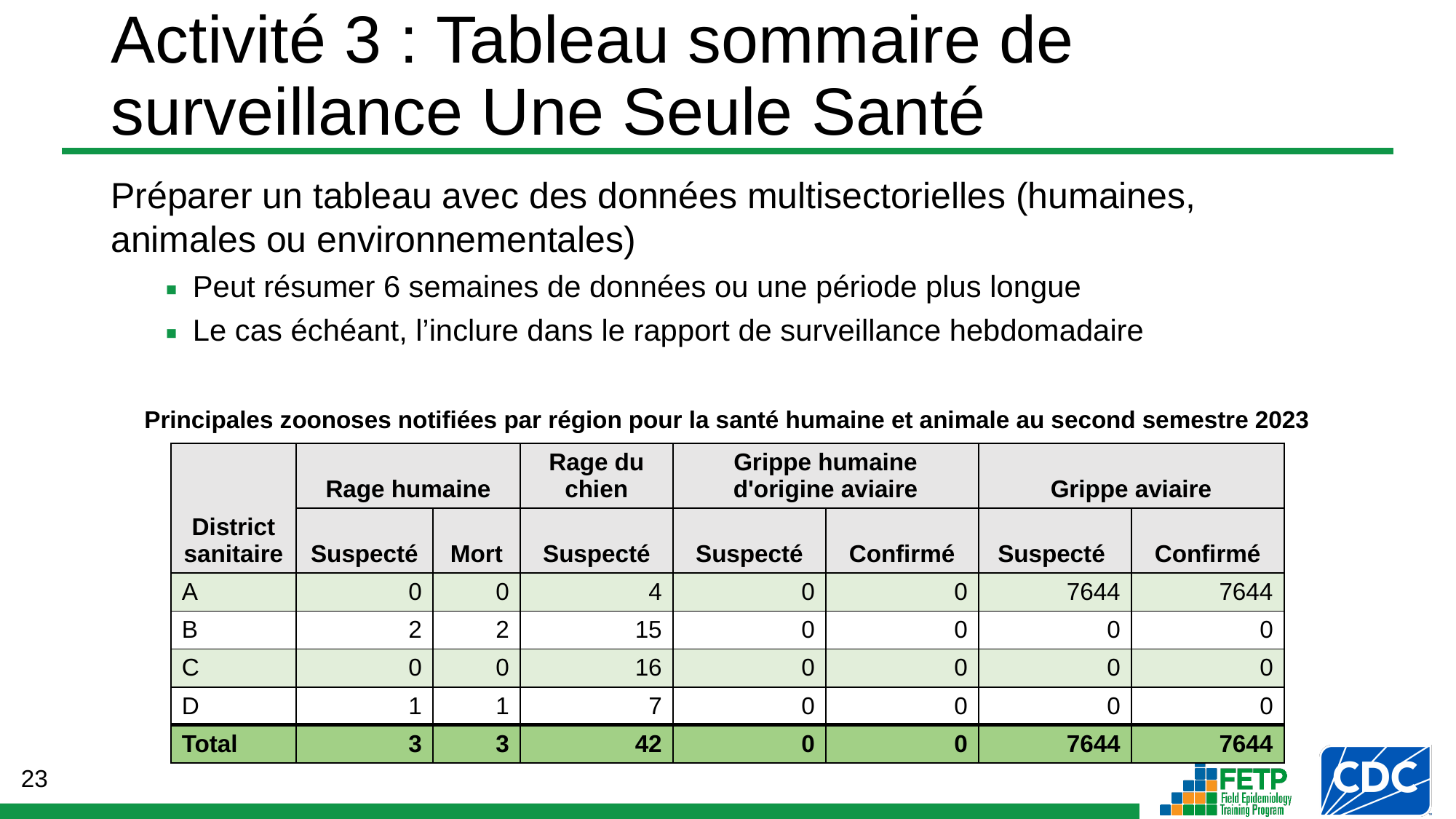

# Activité 3 : Tableau sommaire de surveillance Une Seule Santé
Préparer un tableau avec des données multisectorielles (humaines, animales ou environnementales)
Peut résumer 6 semaines de données ou une période plus longue
Le cas échéant, l’inclure dans le rapport de surveillance hebdomadaire

Principales zoonoses notifiées par région pour la santé humaine et animale au second semestre 2023
| District sanitaire | Rage humaine |  | Rage du chien | Grippe humaine d'origine aviaire |  | Grippe aviaire |  |
| --- | --- | --- | --- | --- | --- | --- | --- |
|  | Suspecté | Mort | Suspecté | Suspecté | Confirmé | Suspecté | Confirmé |
| A | 0 | 0 | 4 | 0 | 0 | 7644 | 7644 |
| B | 2 | 2 | 15 | 0 | 0 | 0 | 0 |
| C | 0 | 0 | 16 | 0 | 0 | 0 | 0 |
| D | 1 | 1 | 7 | 0 | 0 | 0 | 0 |
| Total | 3 | 3 | 42 | 0 | 0 | 7644 | 7644 |